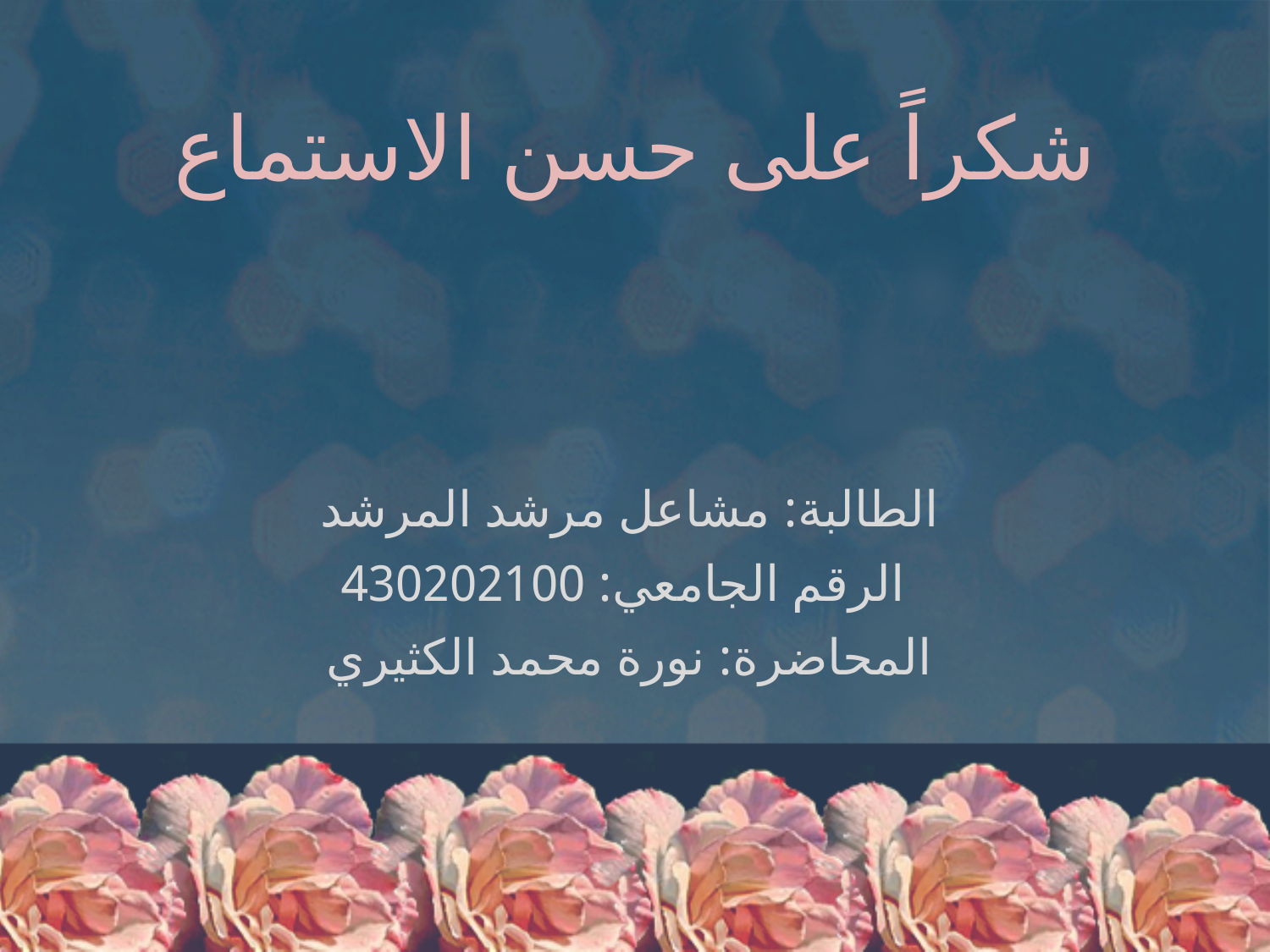

# شكراً على حسن الاستماع
الطالبة: مشاعل مرشد المرشد
 الرقم الجامعي: 430202100
المحاضرة: نورة محمد الكثيري